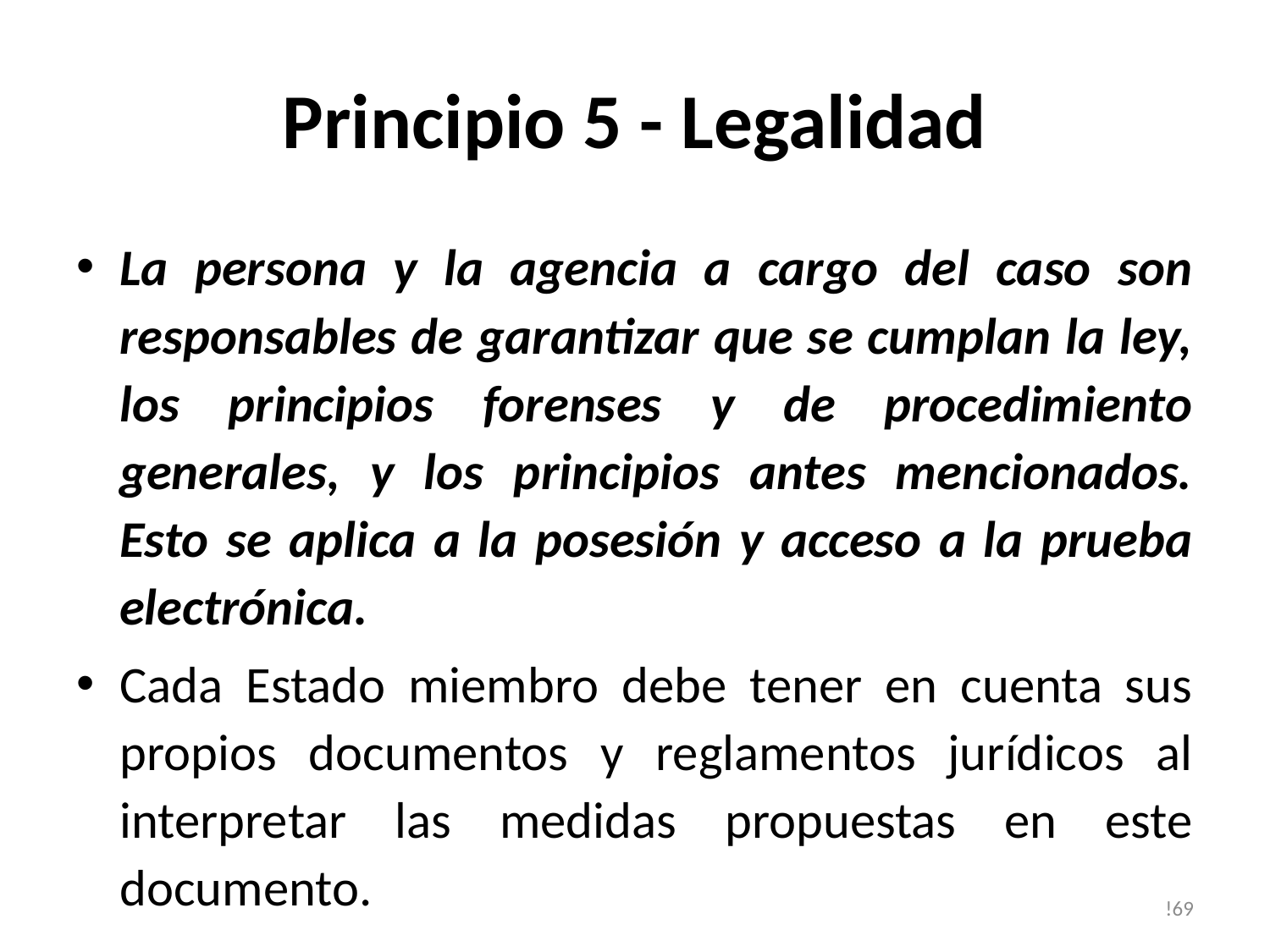

# Principio 5 - Legalidad
La persona y la agencia a cargo del caso son responsables de garantizar que se cumplan la ley, los principios forenses y de procedimiento generales, y los principios antes mencionados. Esto se aplica a la posesión y acceso a la prueba electrónica.
Cada Estado miembro debe tener en cuenta sus propios documentos y reglamentos jurídicos al interpretar las medidas propuestas en este documento.

!69